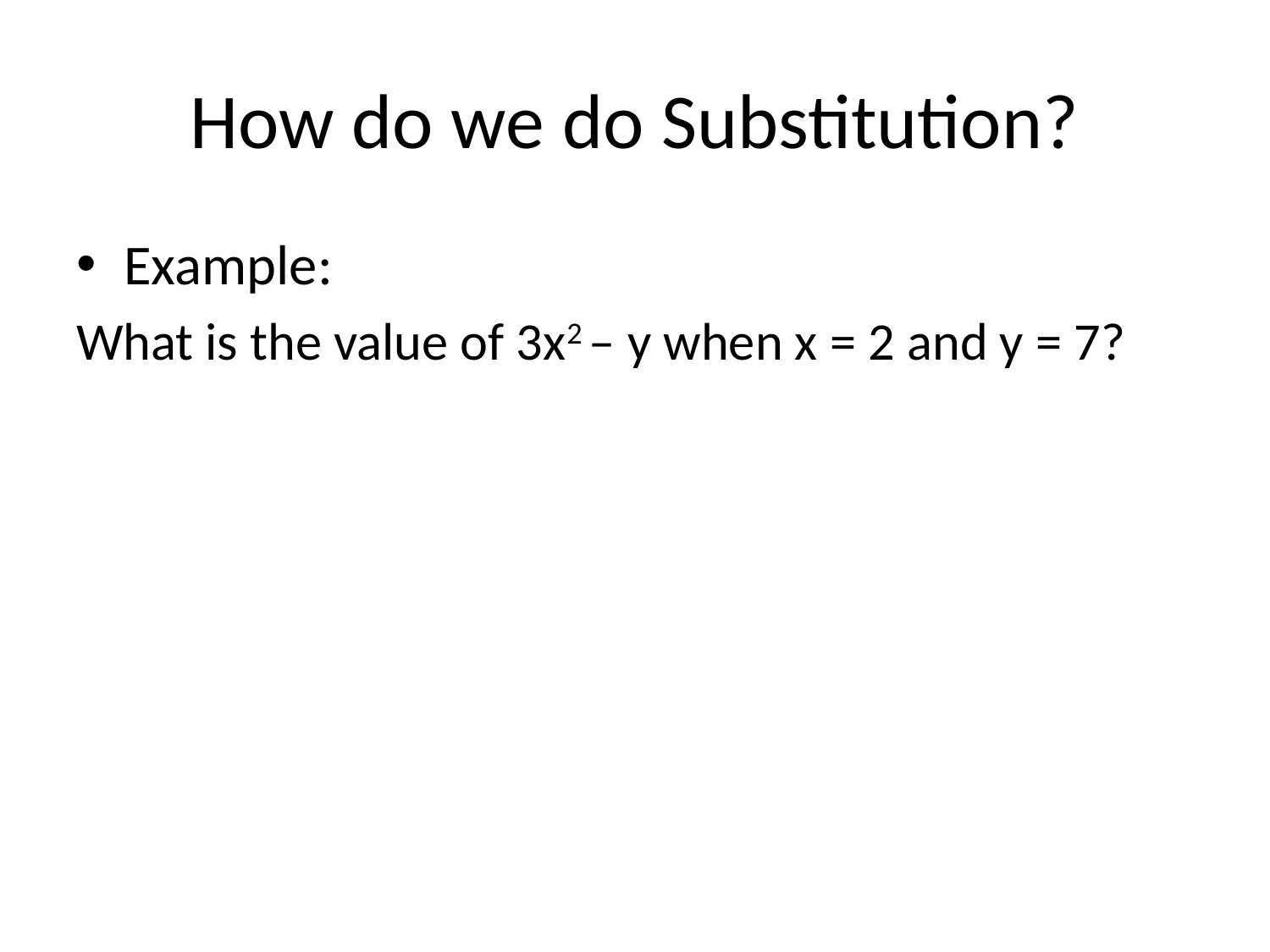

# How do we do Substitution?
Example:
What is the value of 3x2 – y when x = 2 and y = 7?